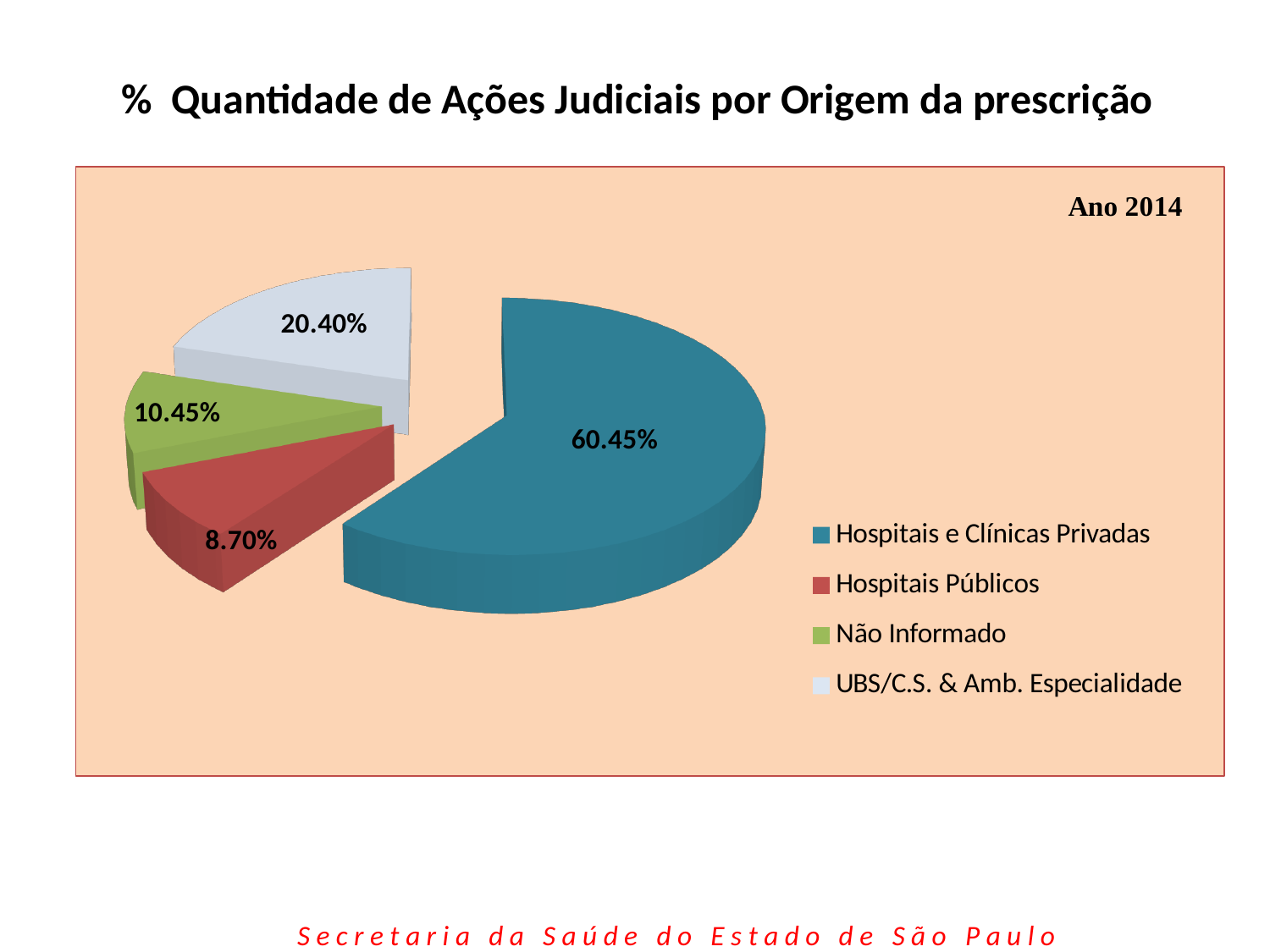

%  Quantidade de Ações Judiciais por Origem da prescrição

[unsupported chart]

S e c r e t a r i a   d a   S a ú d e   d o   E s t a d o   d e   S ã o   P a u l o